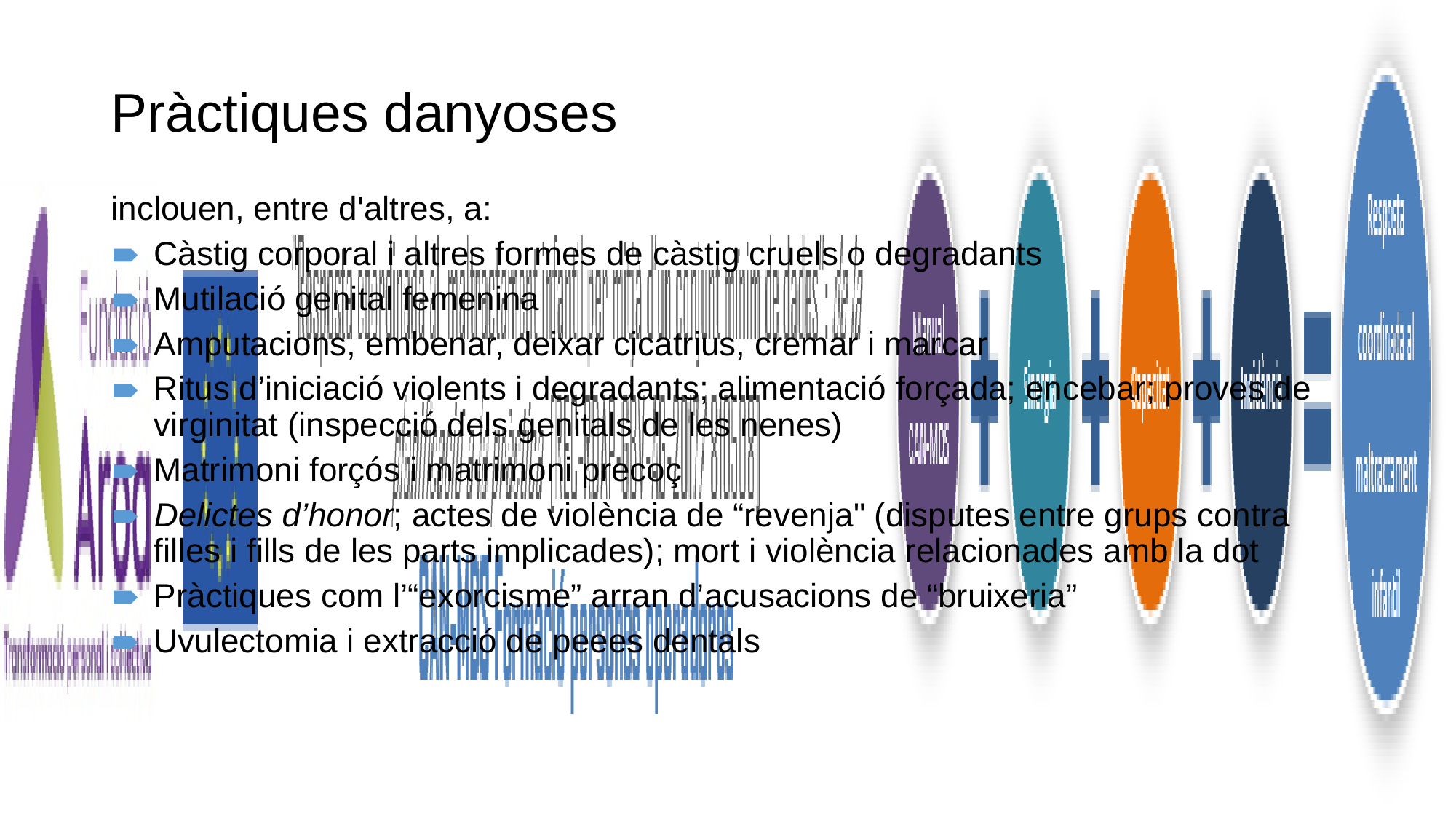

# Pràctiques danyoses
inclouen, entre d'altres, a:
Càstig corporal i altres formes de càstig cruels o degradants
Mutilació genital femenina
Amputacions, embenar, deixar cicatrius, cremar i marcar
Ritus d’iniciació violents i degradants; alimentació forçada; encebar; proves de virginitat (inspecció dels genitals de les nenes)
Matrimoni forçós i matrimoni precoç
Delictes d’honor; actes de violència de “revenja" (disputes entre grups contra filles i fills de les parts implicades); mort i violència relacionades amb la dot
Pràctiques com l’“exorcisme” arran d’acusacions de “bruixeria”
Uvulectomia i extracció de peees dentals